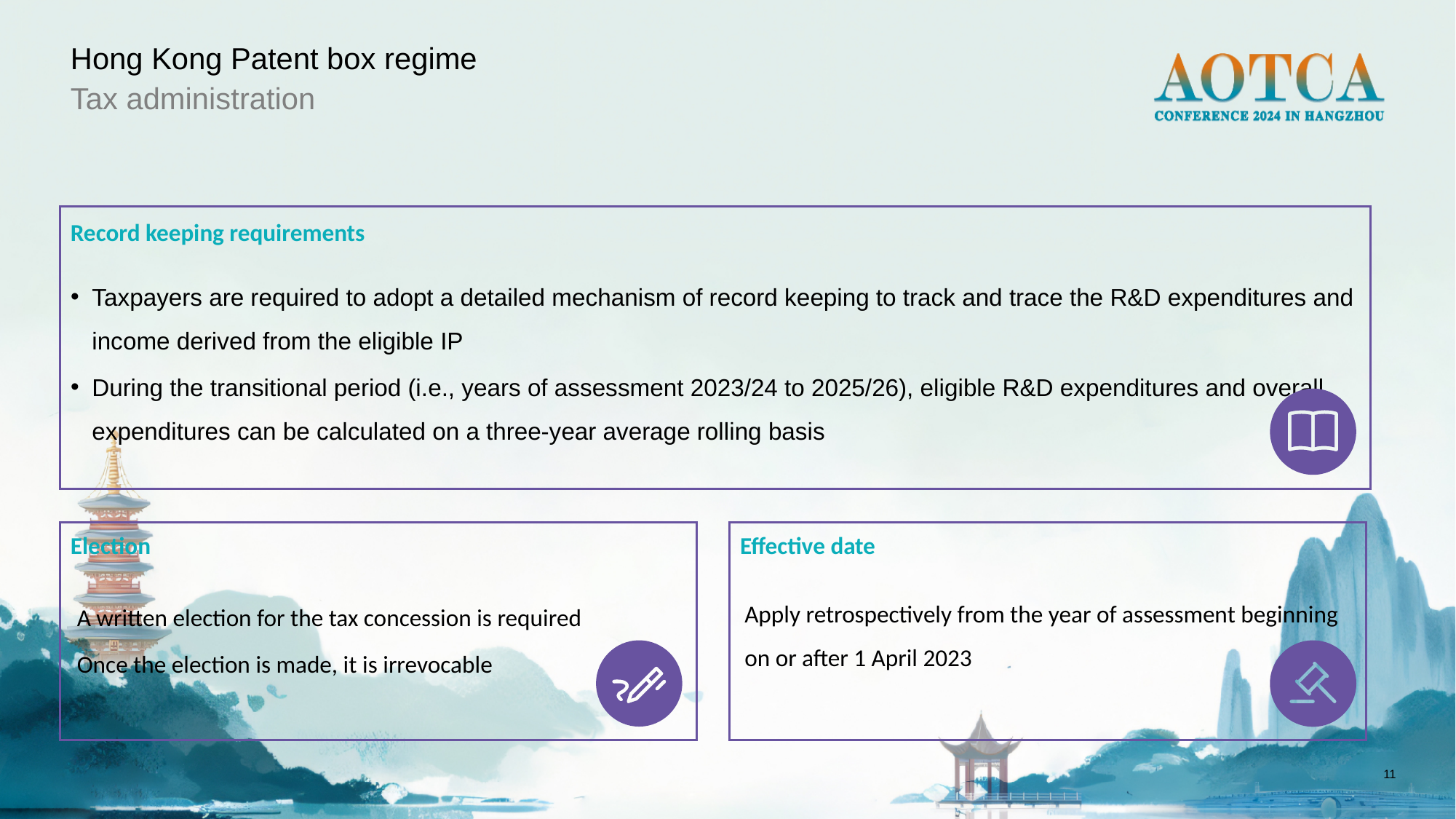

Hong Kong Patent box regime
Tax administration

Record keeping requirements
Taxpayers are required to adopt a detailed mechanism of record keeping to track and trace the R&D expenditures and income derived from the eligible IP
During the transitional period (i.e., years of assessment 2023/24 to 2025/26), eligible R&D expenditures and overall expenditures can be calculated on a three-year average rolling basis

Election
Effective date
Apply retrospectively from the year of assessment beginning on or after 1 April 2023
A written election for the tax concession is required
Once the election is made, it is irrevocable

11